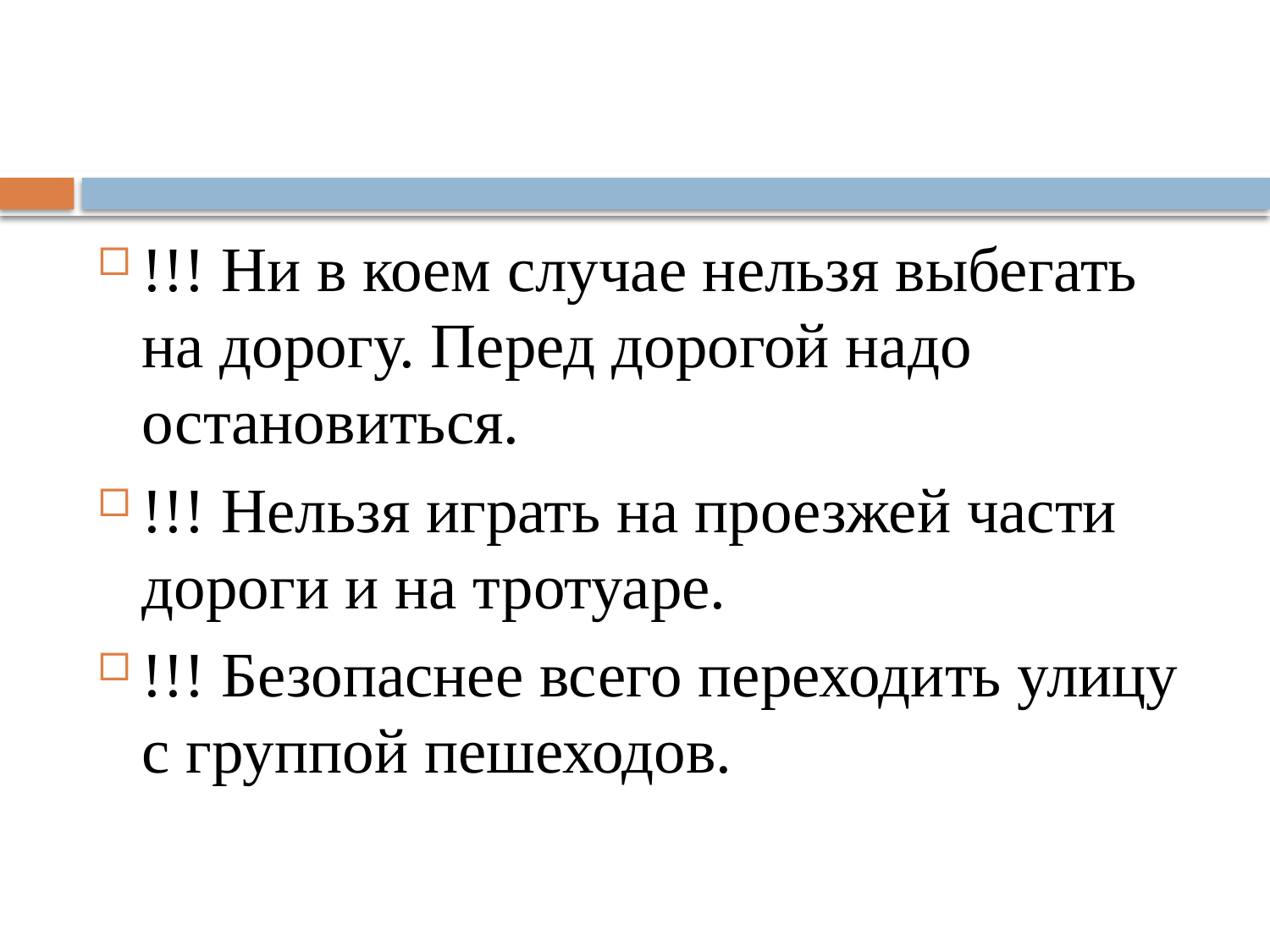

#
!!! Ни в коем случае нельзя выбегать на дорогу. Перед дорогой надо остановиться.
!!! Нельзя играть на проезжей части дороги и на тротуаре.
!!! Безопаснее всего переходить улицу с группой пешеходов.